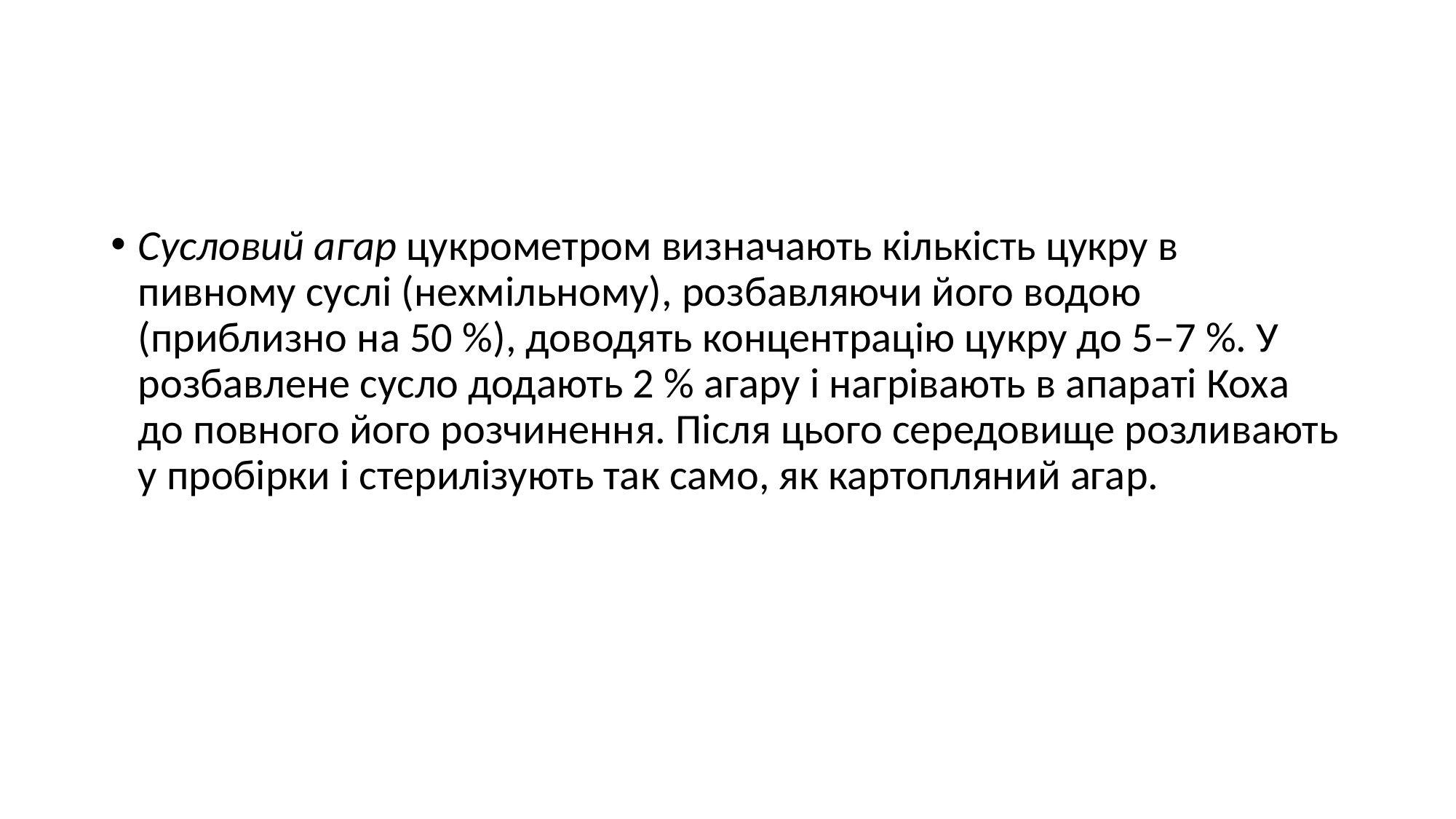

#
Сусловий агар цукрометром визначають кількість цукру в пивному суслі (нехмільному), розбавляючи його водою (приблизно на 50 %), доводять концентрацію цукру до 5–7 %. У розбавлене сусло додають 2 % агару і нагрівають в апараті Коха до повного його розчинення. Після цього середовище розливають у пробірки і стерилізують так само, як картопляний агар.